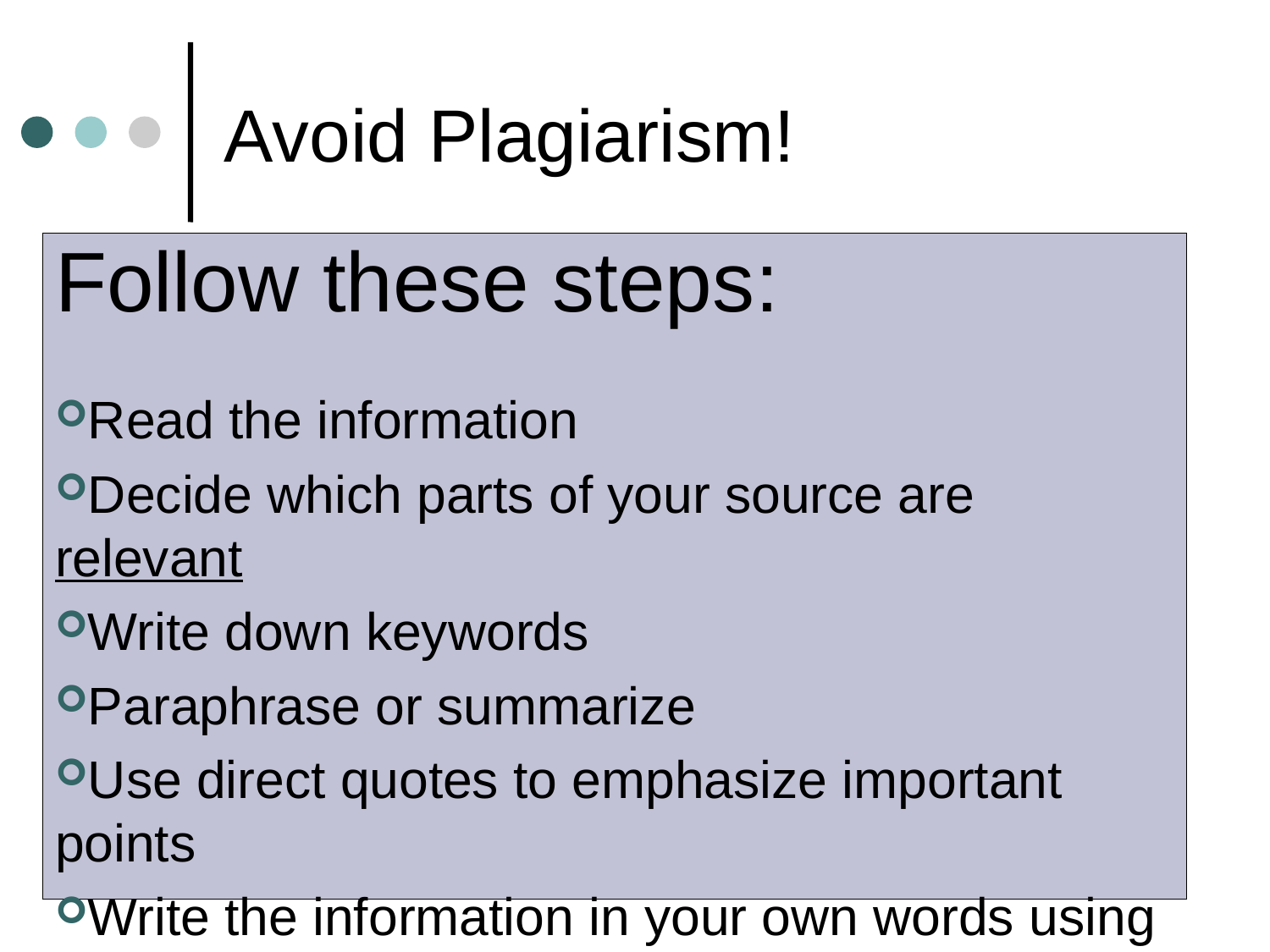

# Avoid Plagiarism!
Follow these steps:

Read the information
Decide which parts of your source are relevant
Write down keywords
Paraphrase or summarize
Use direct quotes to emphasize important points
Write the information in your own words using your own voice